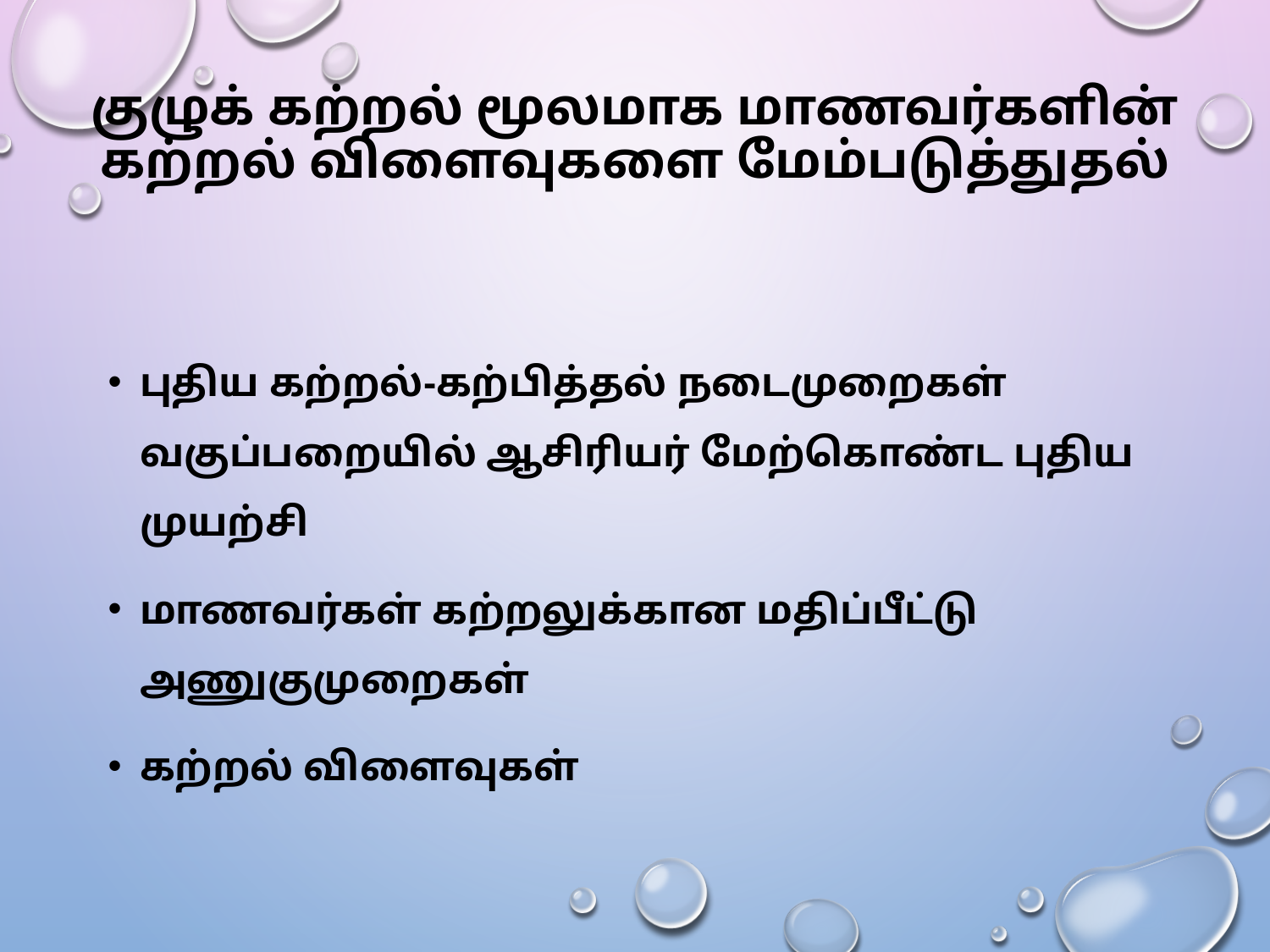

# குழுக் கற்றல் மூலமாக மாணவர்களின் கற்றல் விளைவுகளை மேம்படுத்துதல்
புதிய கற்றல்-கற்பித்தல் நடைமுறைகள் வகுப்பறையில் ஆசிரியர் மேற்கொண்ட புதிய முயற்சி
மாணவர்கள் கற்றலுக்கான மதிப்பீட்டு அணுகுமுறைகள்
கற்றல் விளைவுகள்